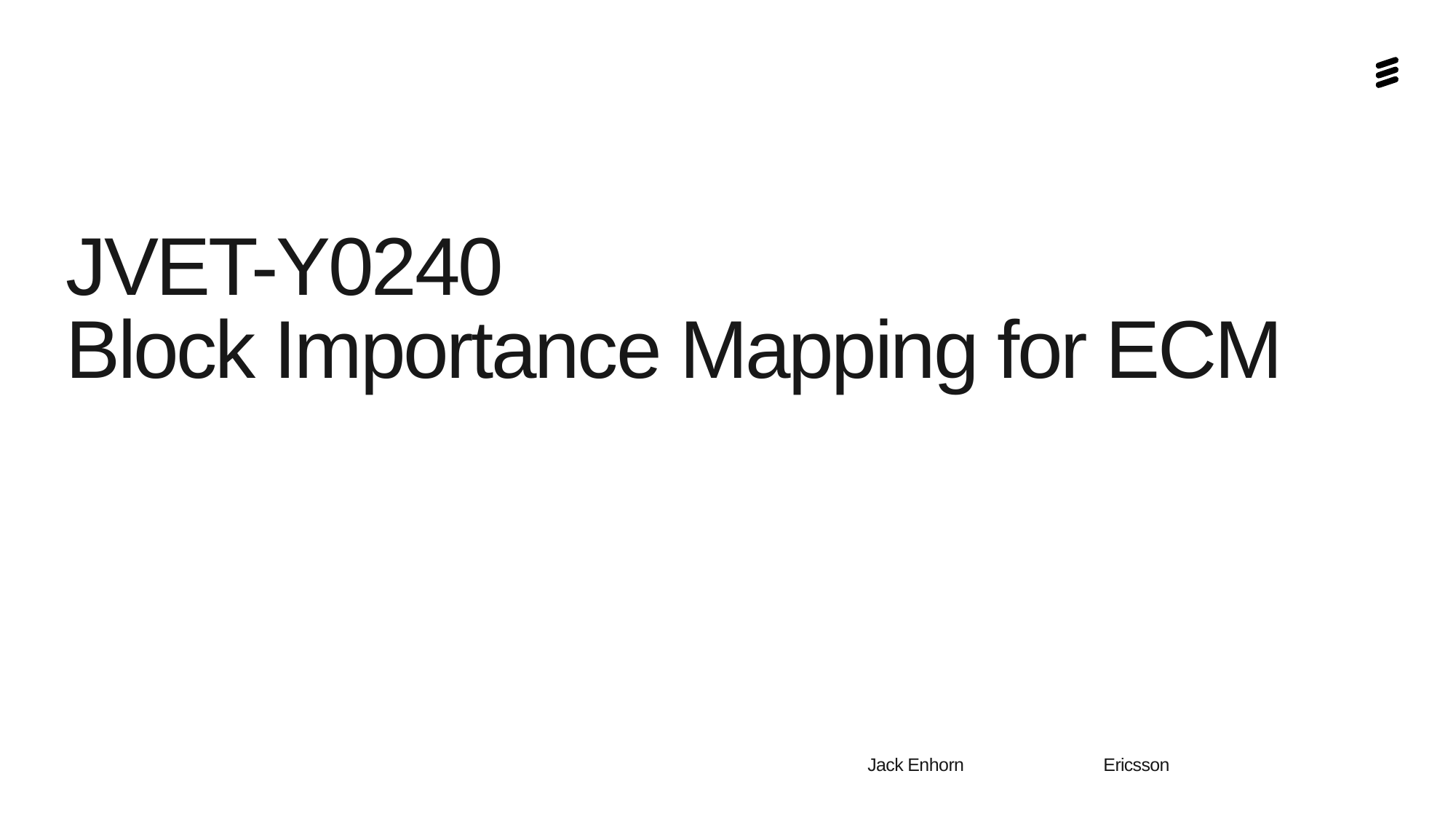

# JVET-Y0240 Block Importance Mapping for ECM

Jack Enhorn
Ericsson